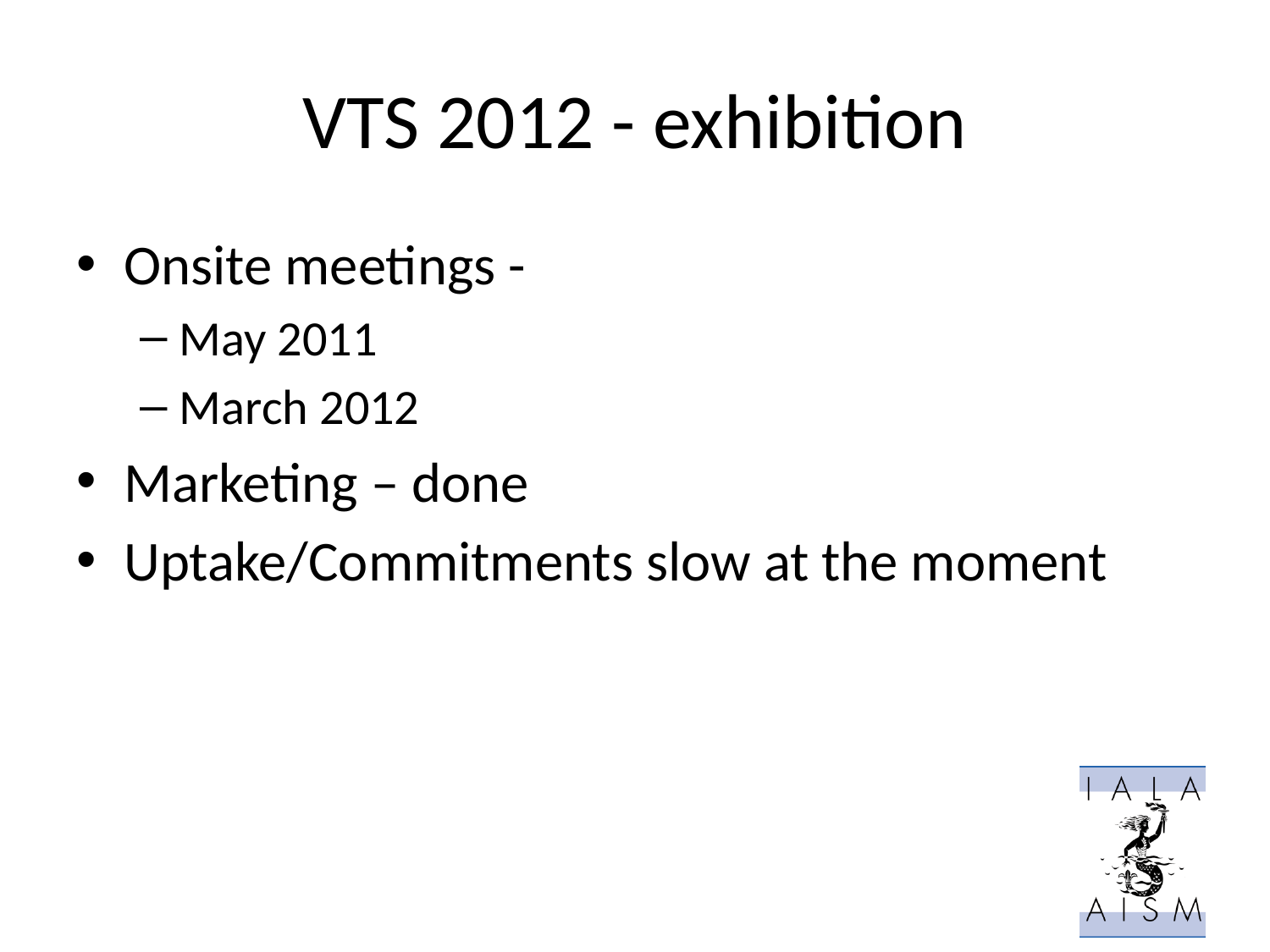

# VTS 2012 - exhibition
Onsite meetings -
May 2011
March 2012
Marketing – done
Uptake/Commitments slow at the moment